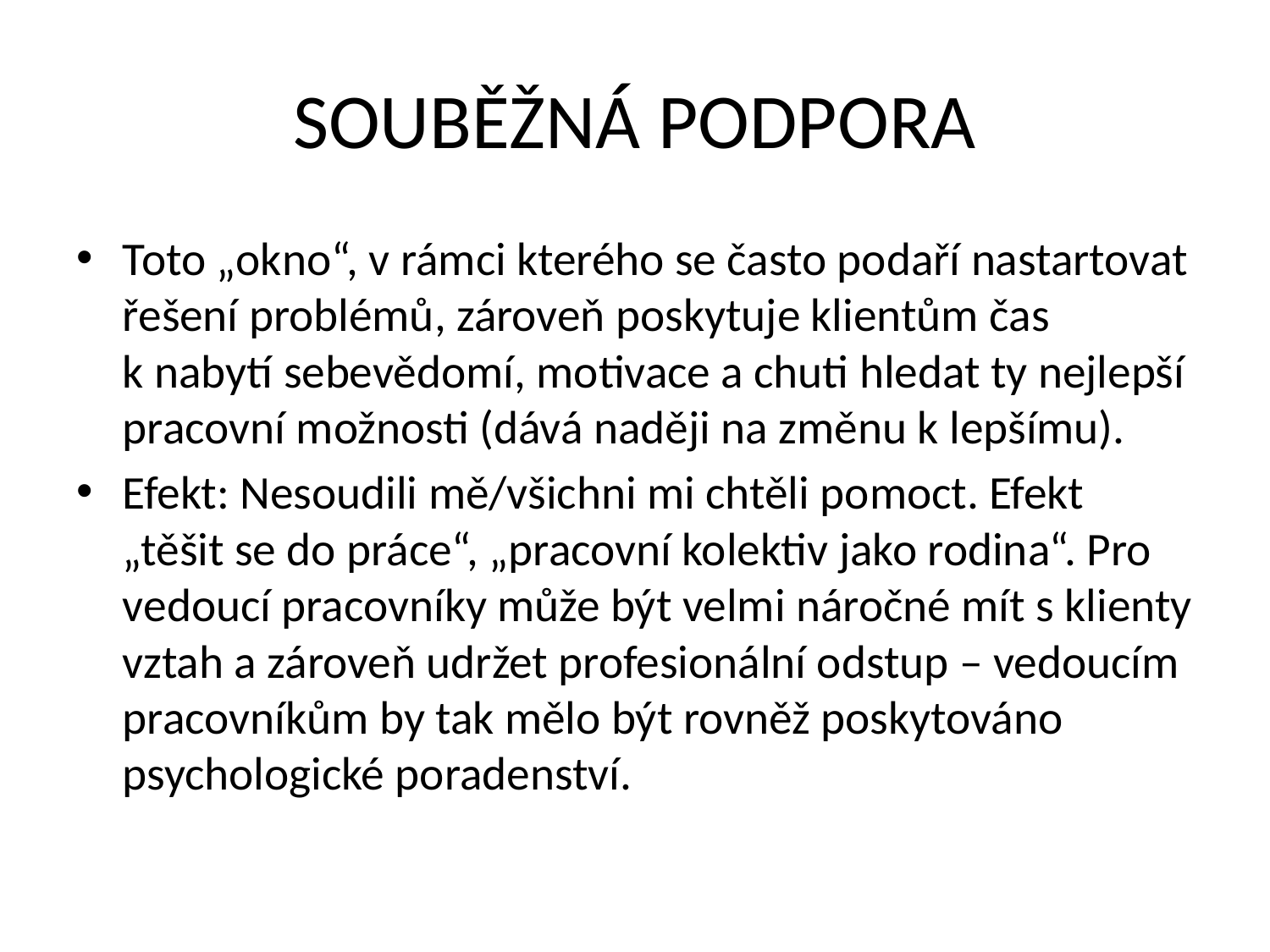

# SOUBĚŽNÁ PODPORA
Toto „okno“, v rámci kterého se často podaří nastartovat řešení problémů, zároveň poskytuje klientům čas k nabytí sebevědomí, motivace a chuti hledat ty nejlepší pracovní možnosti (dává naději na změnu k lepšímu).
Efekt: Nesoudili mě/všichni mi chtěli pomoct. Efekt „těšit se do práce“, „pracovní kolektiv jako rodina“. Pro vedoucí pracovníky může být velmi náročné mít s klienty vztah a zároveň udržet profesionální odstup – vedoucím pracovníkům by tak mělo být rovněž poskytováno psychologické poradenství.